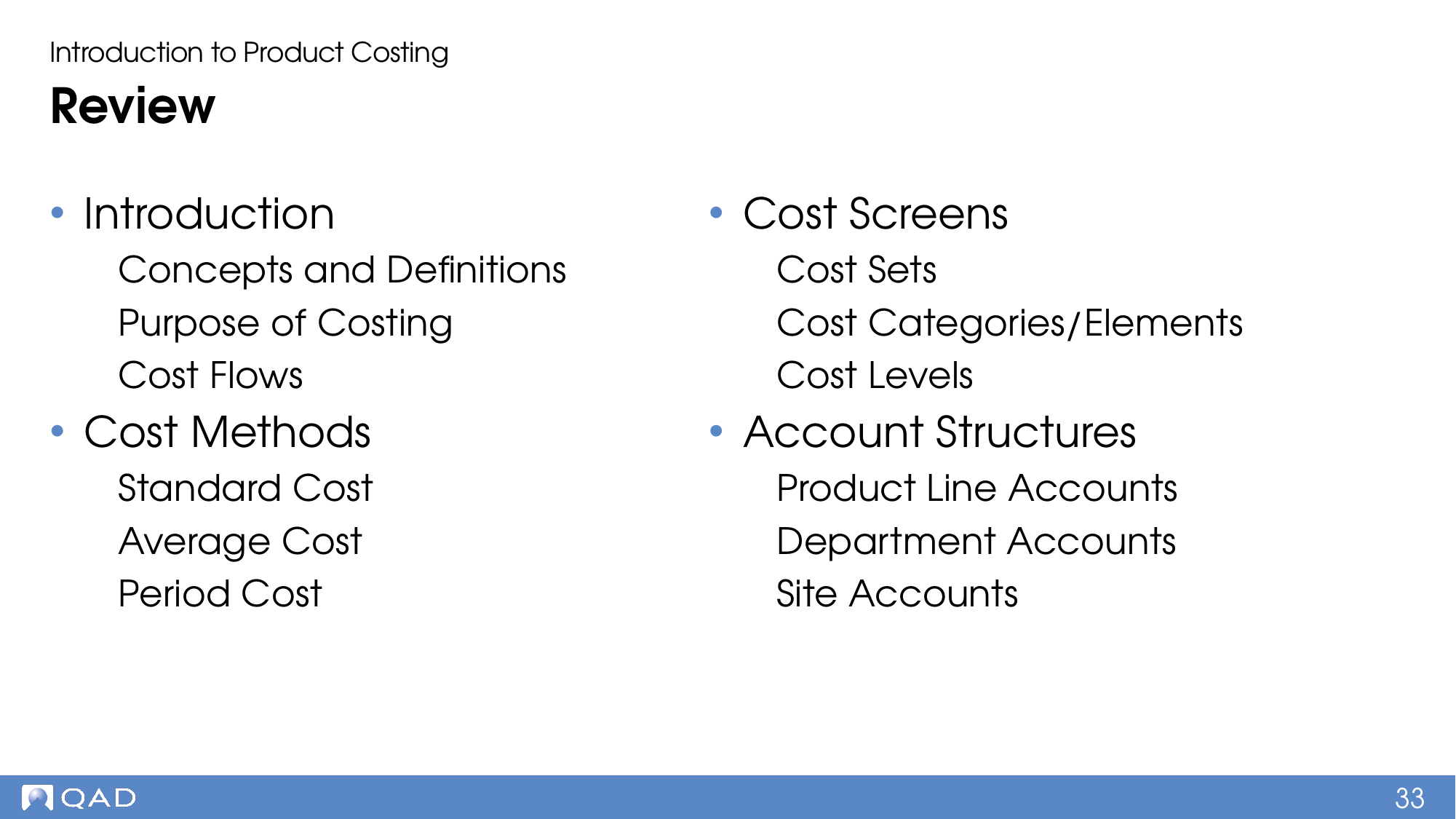

Introduction to Product Costing
# Review
Introduction
Concepts and Definitions
Purpose of Costing
Cost Flows
Cost Methods
Standard Cost
Average Cost
Period Cost

Cost Screens
Cost Sets
Cost Categories/Elements
Cost Levels
Account Structures
Product Line Accounts
Department Accounts
Site Accounts

33